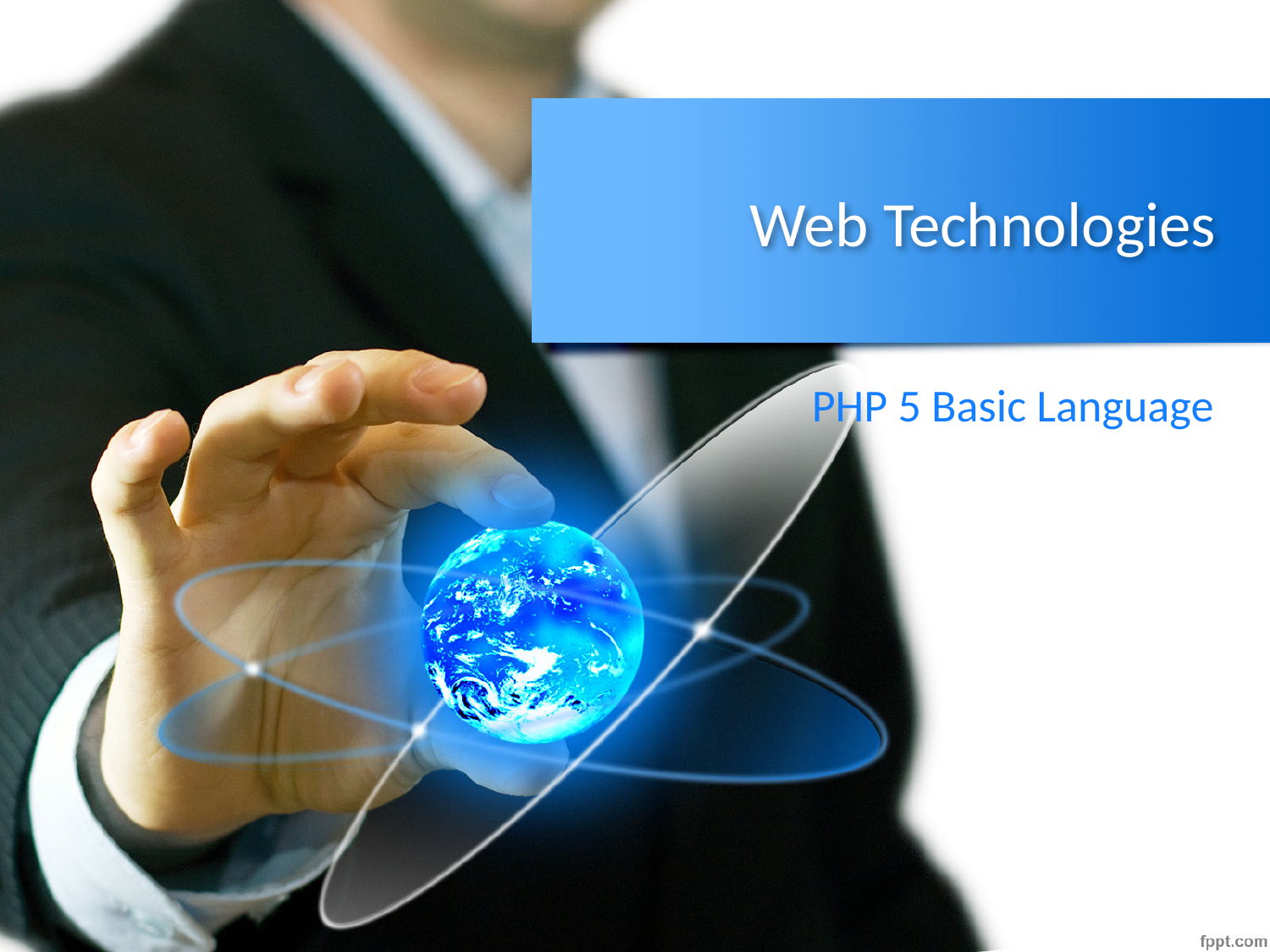

# Web Technologies
PHP 5 Basic Language